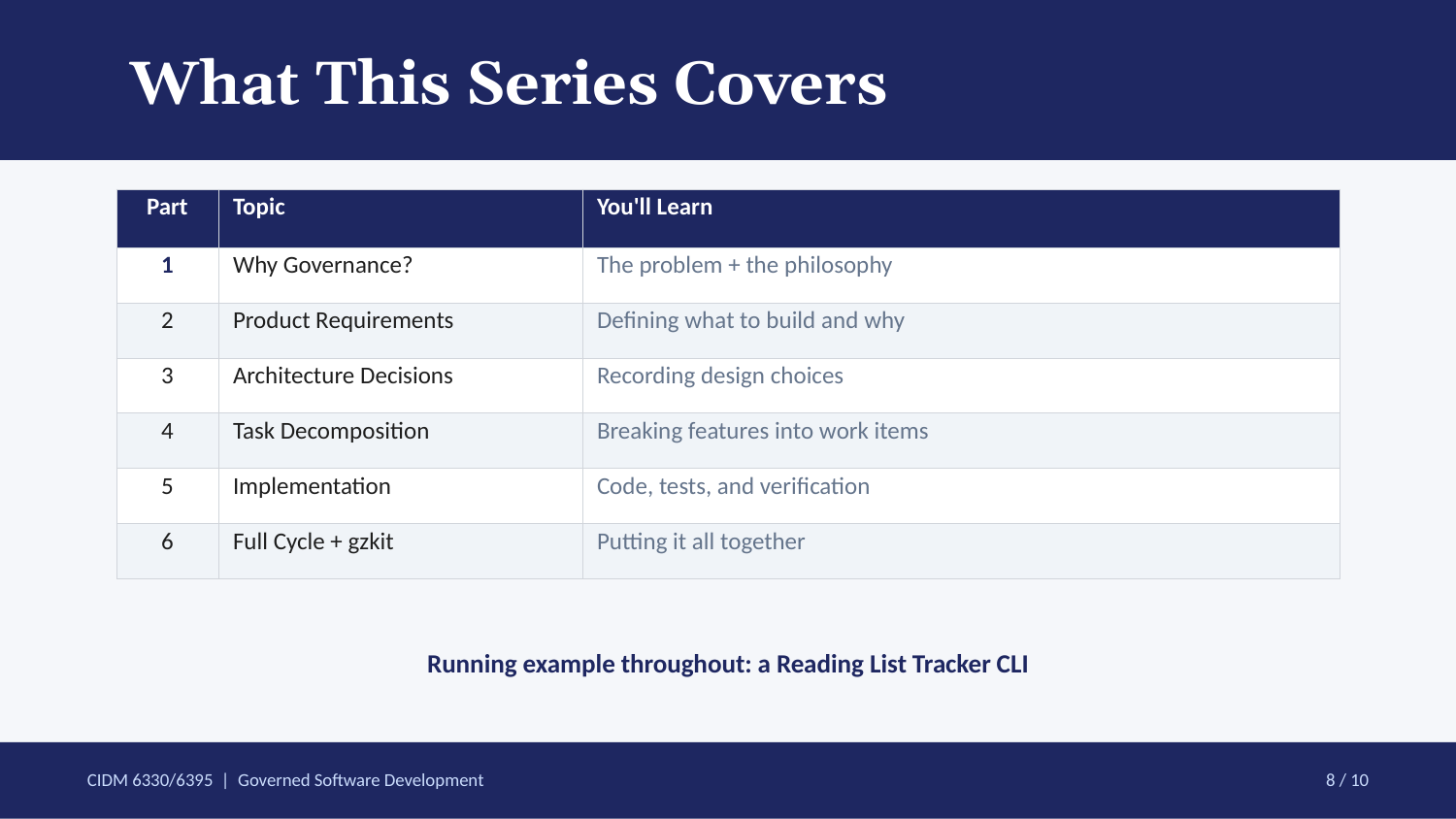

What This Series Covers
| Part | Topic | You'll Learn |
| --- | --- | --- |
| 1 | Why Governance? | The problem + the philosophy |
| 2 | Product Requirements | Defining what to build and why |
| 3 | Architecture Decisions | Recording design choices |
| 4 | Task Decomposition | Breaking features into work items |
| 5 | Implementation | Code, tests, and verification |
| 6 | Full Cycle + gzkit | Putting it all together |
Running example throughout: a Reading List Tracker CLI

CIDM 6330/6395  |  Governed Software Development
8 / 10